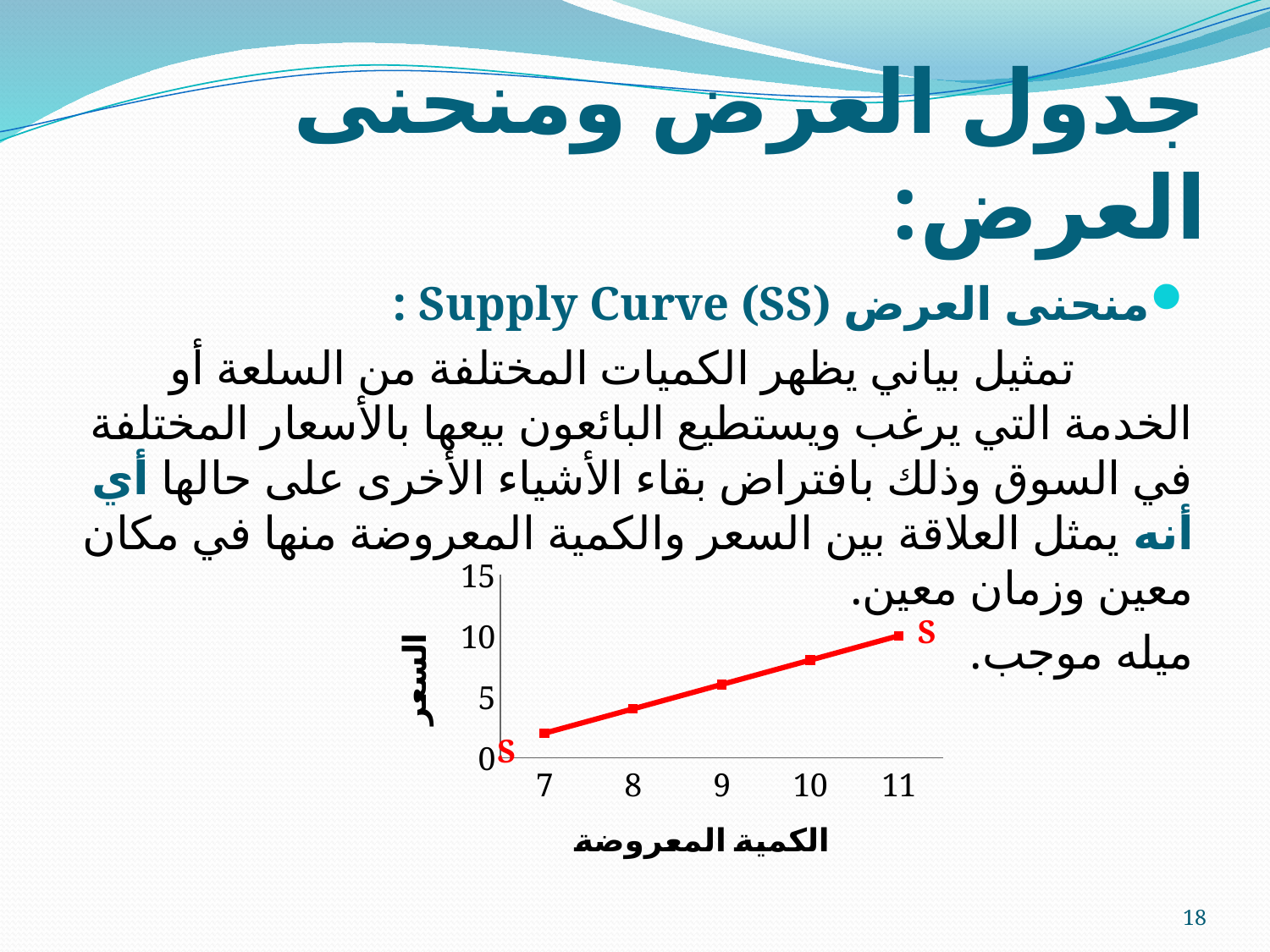

# جدول العرض ومنحنى العرض:
منحنى العرض Supply Curve (SS) :
          تمثيل بياني يظهر الكميات المختلفة من السلعة أو الخدمة التي يرغب ويستطيع البائعون بيعها بالأسعار المختلفة في السوق وذلك بافتراض بقاء الأشياء الأخرى على حالها أي أنه يمثل العلاقة بين السعر والكمية المعروضة منها في مكان معين وزمان معين.
ميله موجب.

### Chart

| Category | Column2 |
|---|---|
| 7 | 2.0 |
| 8 | 4.0 |
| 9 | 6.0 |
| 10 | 8.0 |
| 11 | 10.0 |
S
S
18